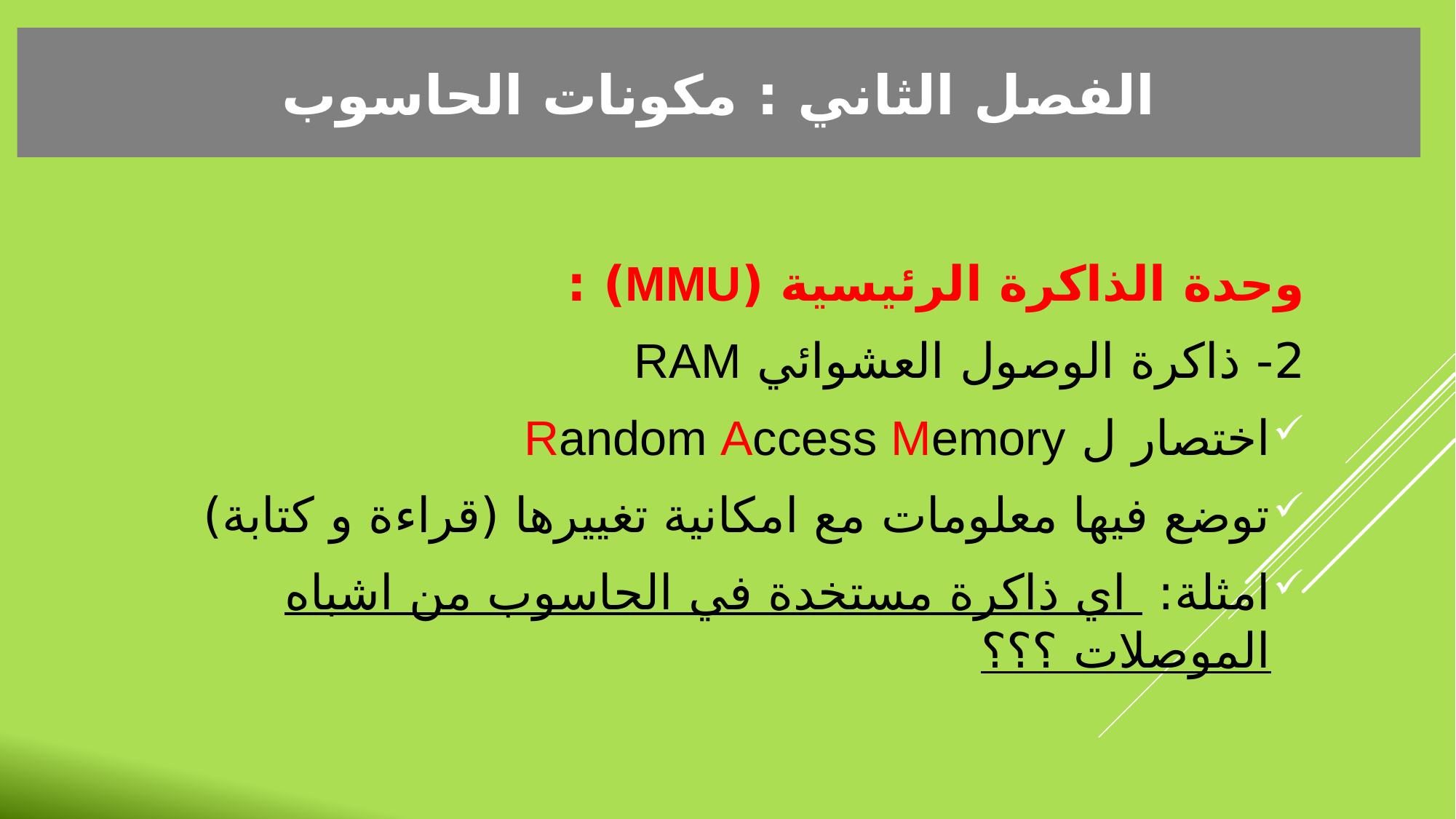

الفصل الثاني : مكونات الحاسوب
وحدة الذاكرة الرئيسية (MMU) :
2- ذاكرة الوصول العشوائي RAM
اختصار ل Random Access Memory
توضع فيها معلومات مع امكانية تغييرها (قراءة و كتابة)
امثلة:  اي ذاكرة مستخدة في الحاسوب من اشباه الموصلات ؟؟؟